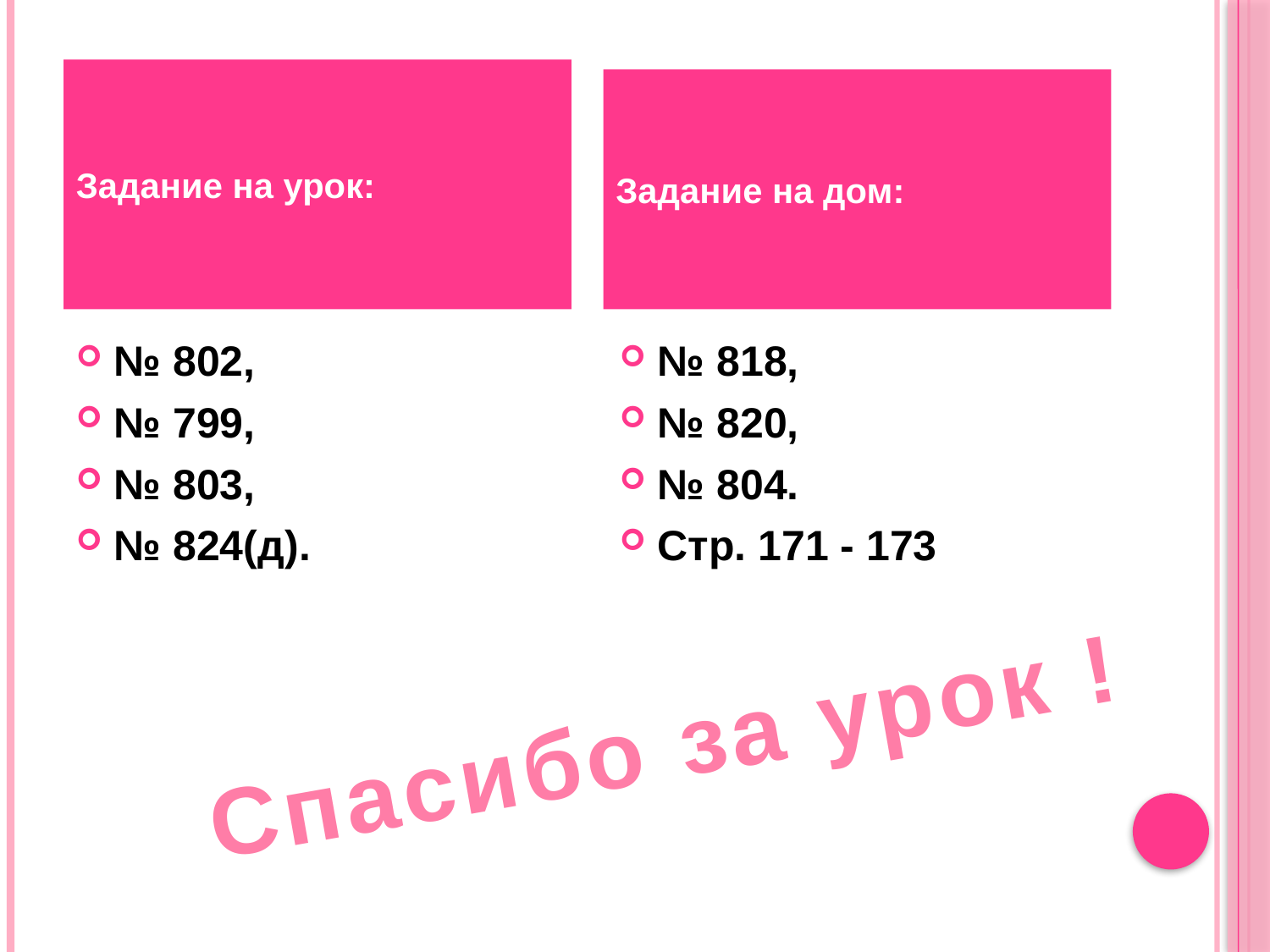

# :
Задание на урок:
Задание на дом:
№ 802,
№ 799,
№ 803,
№ 824(д).
№ 818,
№ 820,
№ 804.
Стр. 171 - 173
Спасибо за урок !